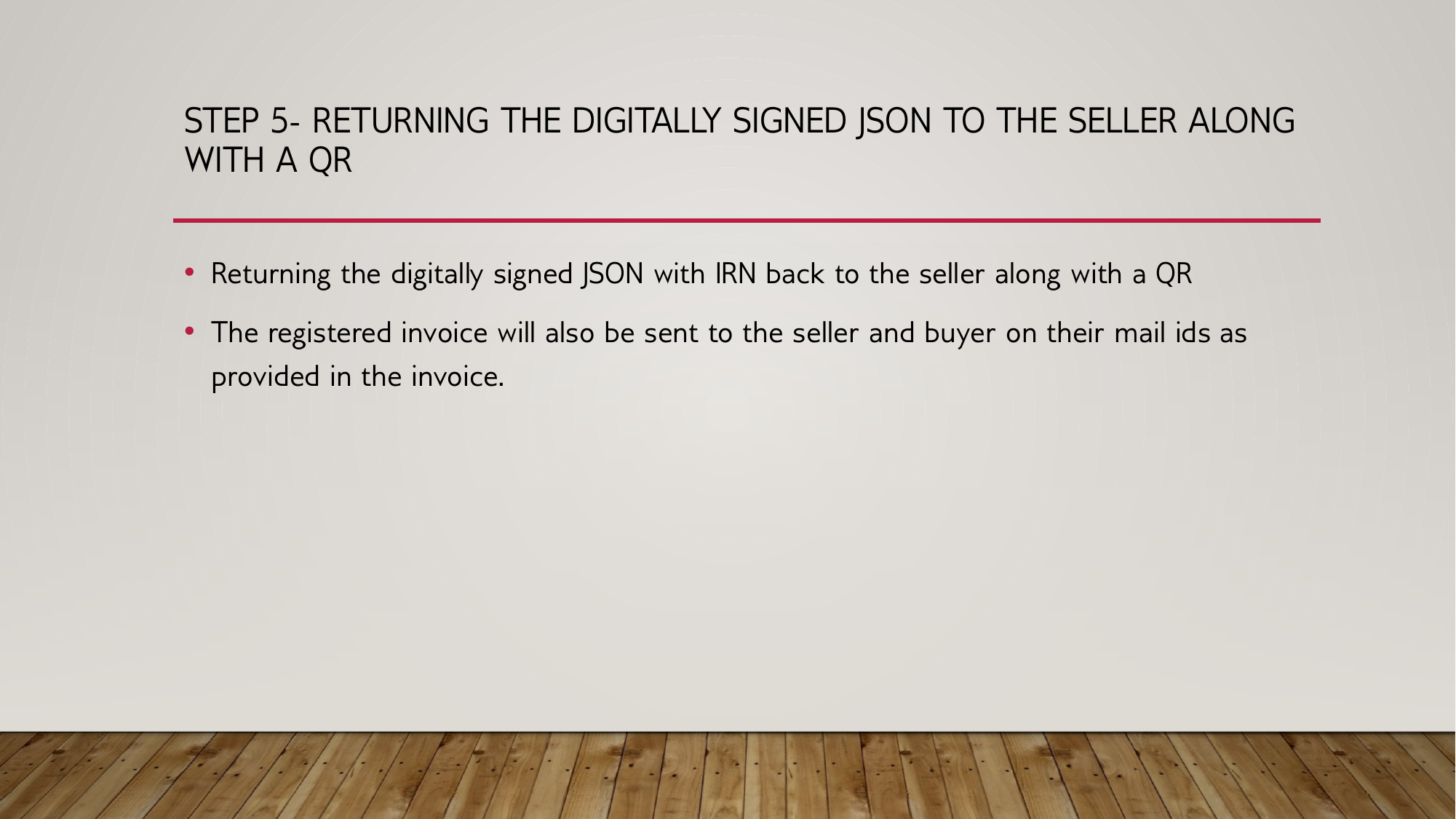

# STEP 5- Returning the digitally signed JSON to the seller along with a QR
Returning the digitally signed JSON with IRN back to the seller along with a QR
The registered invoice will also be sent to the seller and buyer on their mail ids as provided in the invoice.